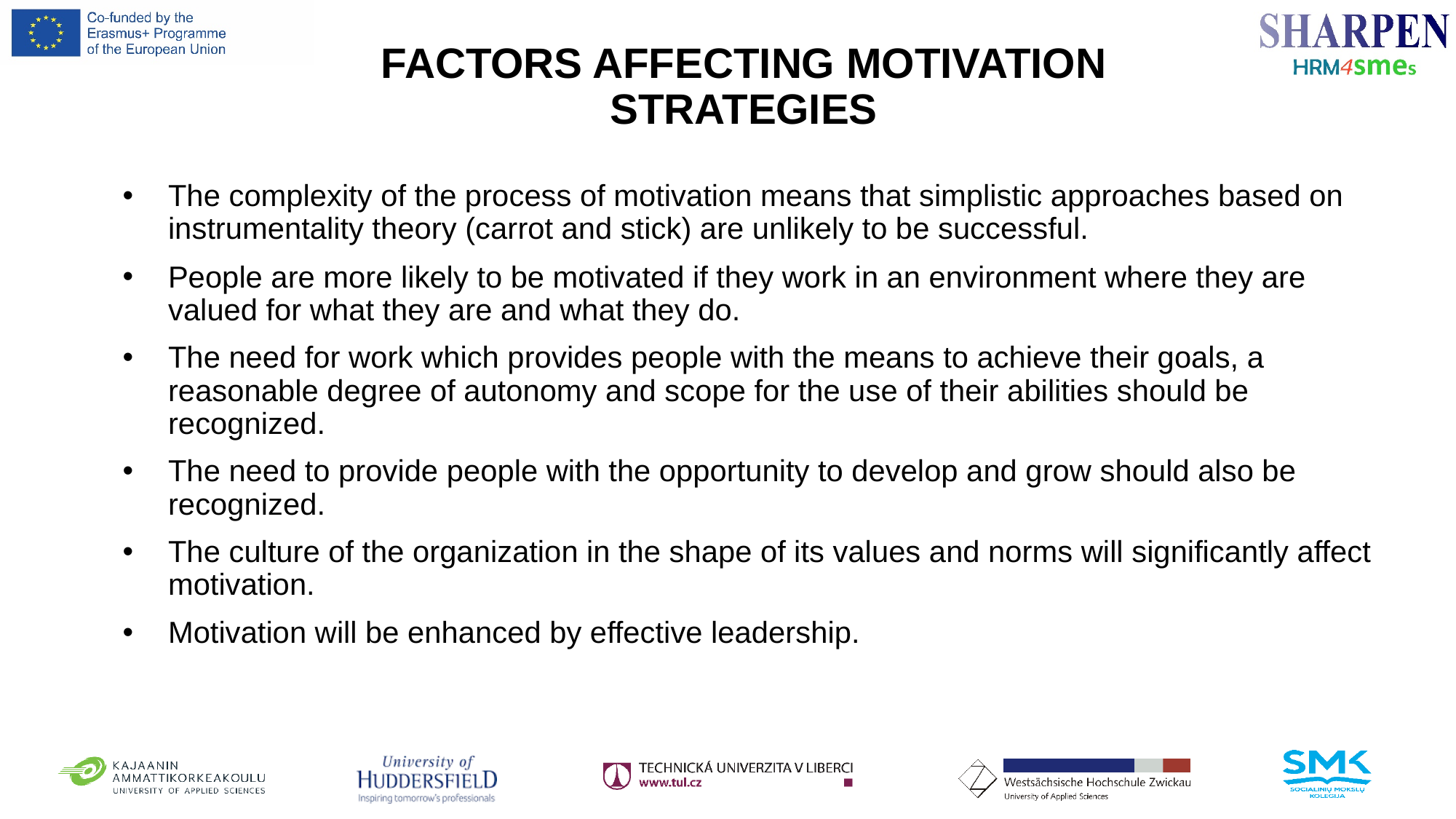

# FACTORS AFFECTING MOTIVATION STRATEGIES
The complexity of the process of motivation means that simplistic approaches based on instrumentality theory (carrot and stick) are unlikely to be successful.
People are more likely to be motivated if they work in an environment where they are valued for what they are and what they do.
The need for work which provides people with the means to achieve their goals, a reasonable degree of autonomy and scope for the use of their abilities should be recognized.
The need to provide people with the opportunity to develop and grow should also be recognized.
The culture of the organization in the shape of its values and norms will significantly affect motivation.
Motivation will be enhanced by effective leadership.